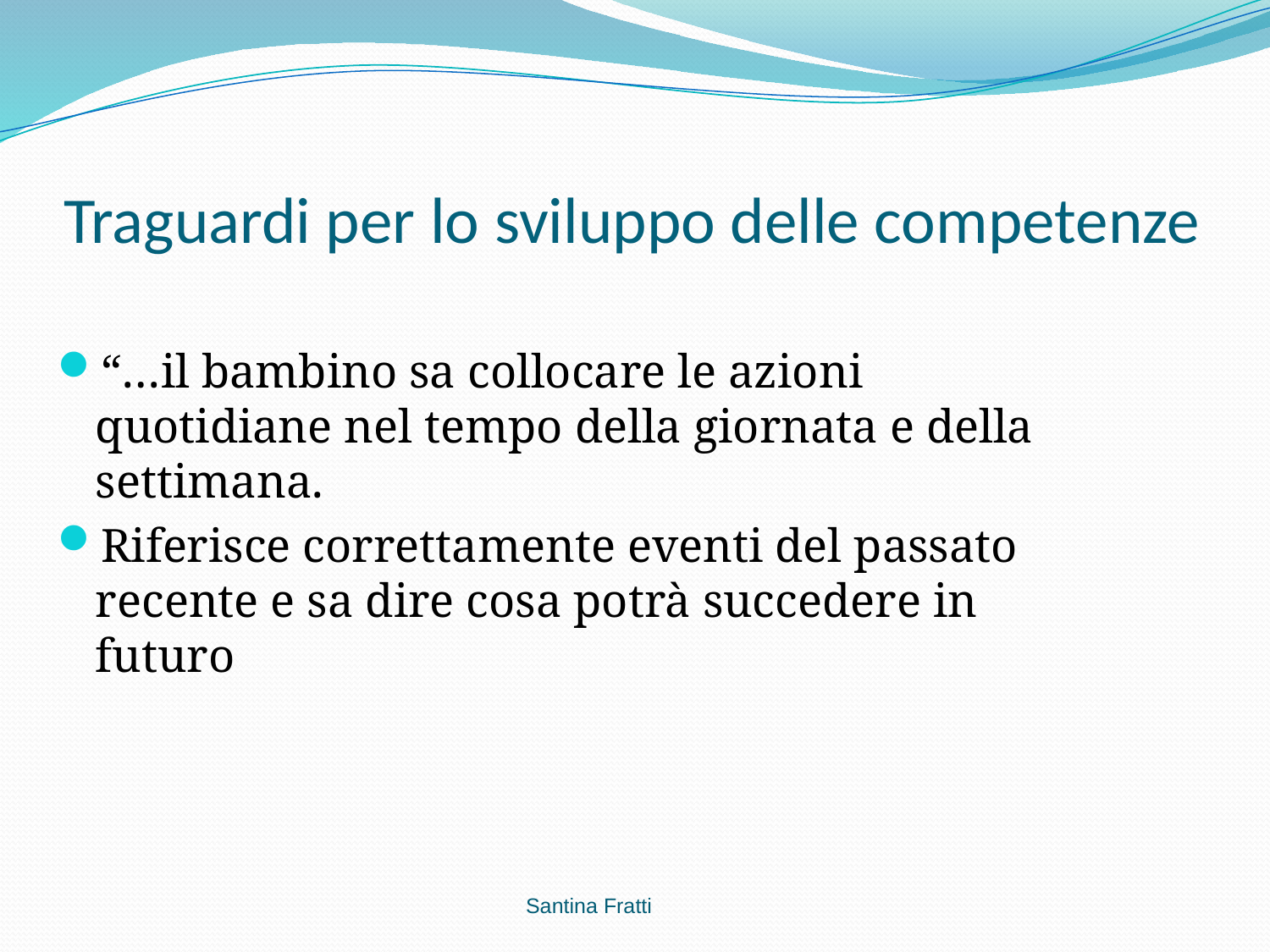

# Traguardi per lo sviluppo delle competenze
“…il bambino sa collocare le azioni quotidiane nel tempo della giornata e della settimana.
Riferisce correttamente eventi del passato recente e sa dire cosa potrà succedere in futuro
Santina Fratti